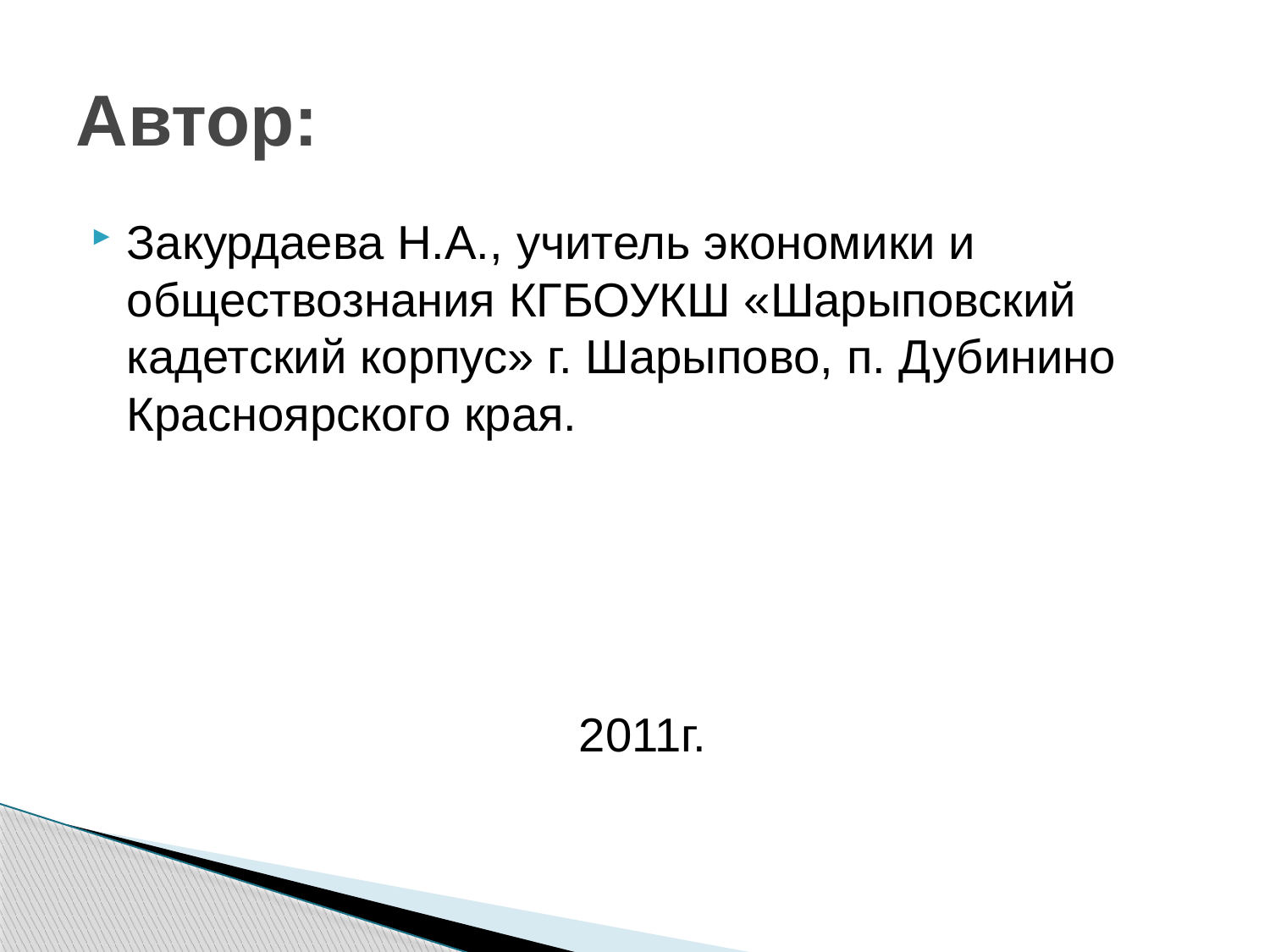

# Автор:
Закурдаева Н.А., учитель экономики и обществознания КГБОУКШ «Шарыповский кадетский корпус» г. Шарыпово, п. Дубинино Красноярского края.

2011г.